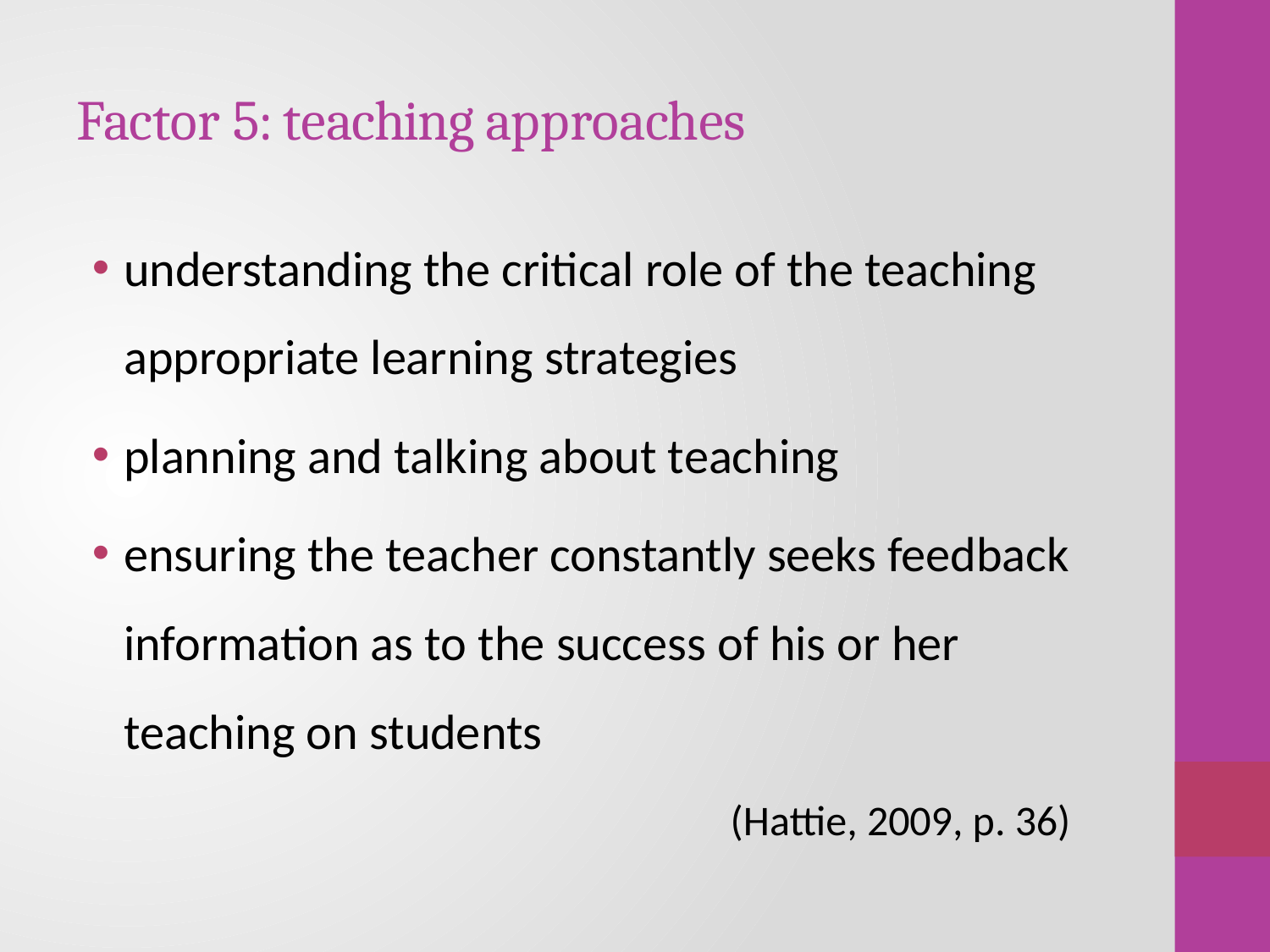

# Factor 5: teaching approaches
understanding the critical role of the teaching appropriate learning strategies
planning and talking about teaching
ensuring the teacher constantly seeks feedback information as to the success of his or her teaching on students
                                                               (Hattie, 2009, p. 36)